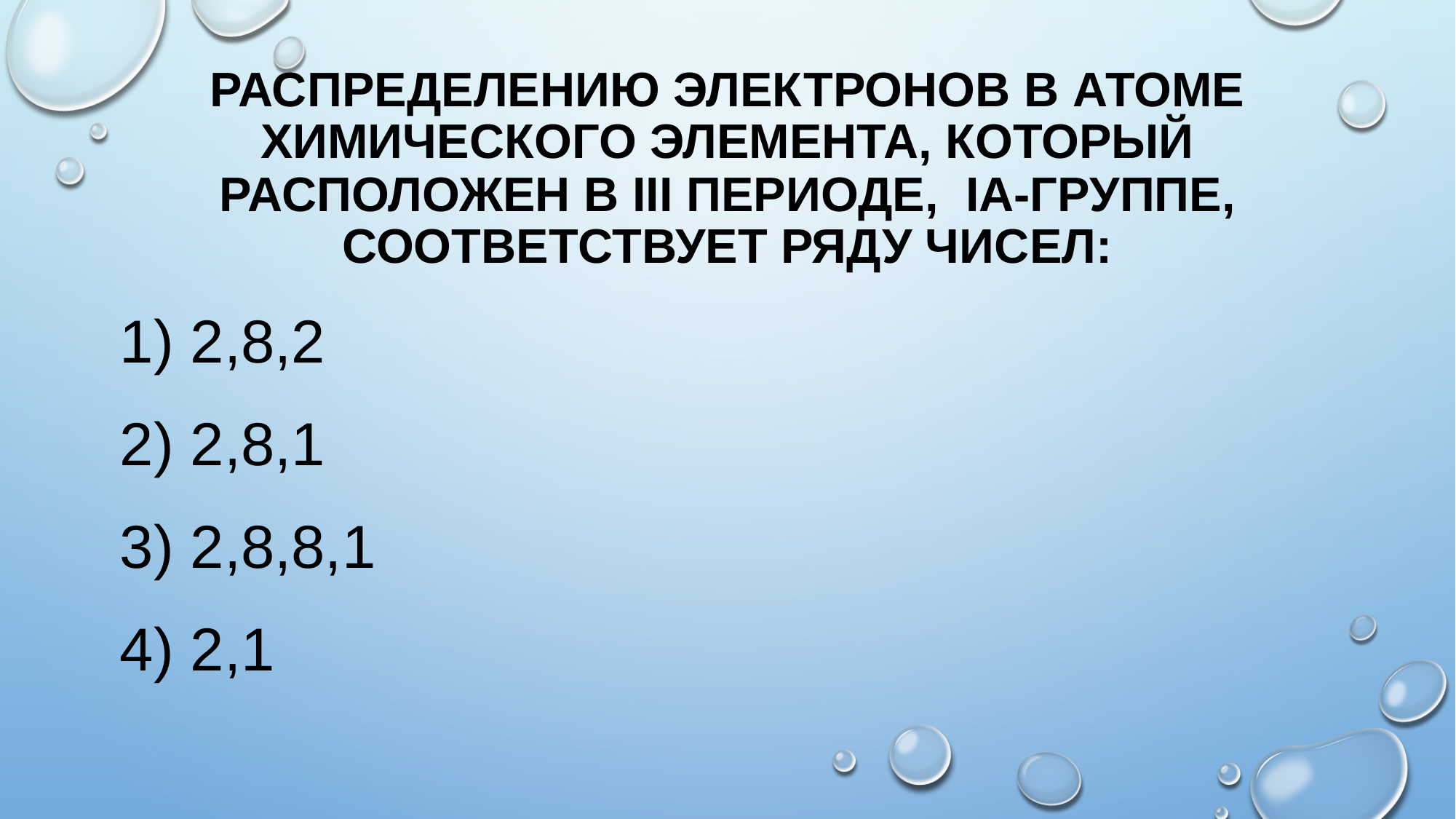

# Распределению электронов в атоме химического элемента, который расположен в III периоде,  IА-группе, соответствует ряду чисел:
1) 2,8,2
2) 2,8,1
3) 2,8,8,1
4) 2,1